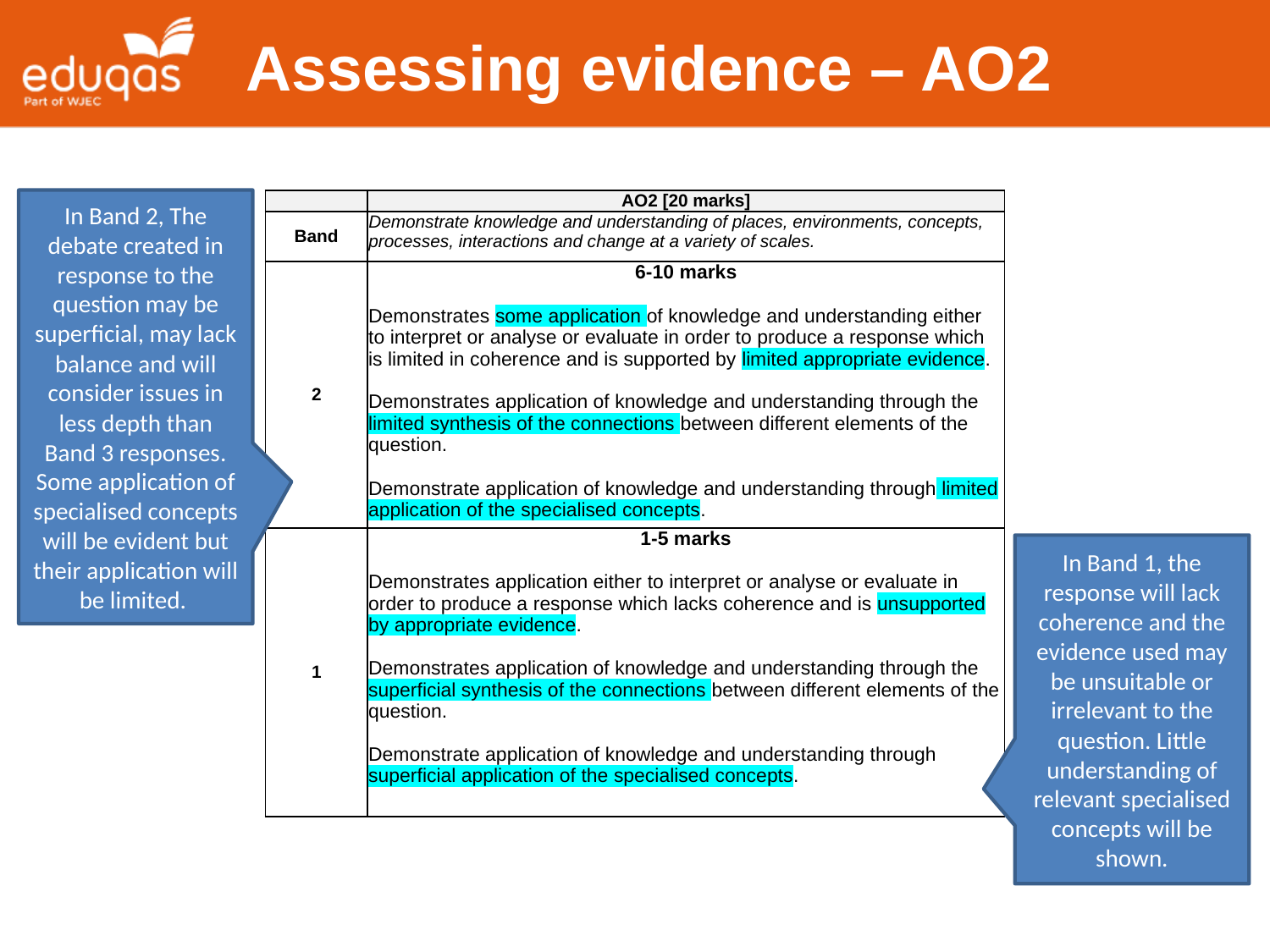

Assessing evidence – AO2

In Band 2, The debate created in response to the question may be superficial, may lack balance and will consider issues in less depth than Band 3 responses. Some application of specialised concepts will be evident but their application will be limited.

|  | AO2 [20 marks] |
| --- | --- |
| Band | Demonstrate knowledge and understanding of places, environments, concepts, processes, interactions and change at a variety of scales. |
| 2 | 6-10 marks   Demonstrates some application of knowledge and understanding either to interpret or analyse or evaluate in order to produce a response which is limited in coherence and is supported by limited appropriate evidence.   Demonstrates application of knowledge and understanding through the limited synthesis of the connections between different elements of the question.   Demonstrate application of knowledge and understanding through limited application of the specialised concepts. |
| 1 | 1-5 marks   Demonstrates application either to interpret or analyse or evaluate in order to produce a response which lacks coherence and is unsupported by appropriate evidence.   Demonstrates application of knowledge and understanding through the superficial synthesis of the connections between different elements of the question.   Demonstrate application of knowledge and understanding through superficial application of the specialised concepts. |
In Band 1, the response will lack coherence and the evidence used may be unsuitable or irrelevant to the question. Little understanding of relevant specialised concepts will be shown.